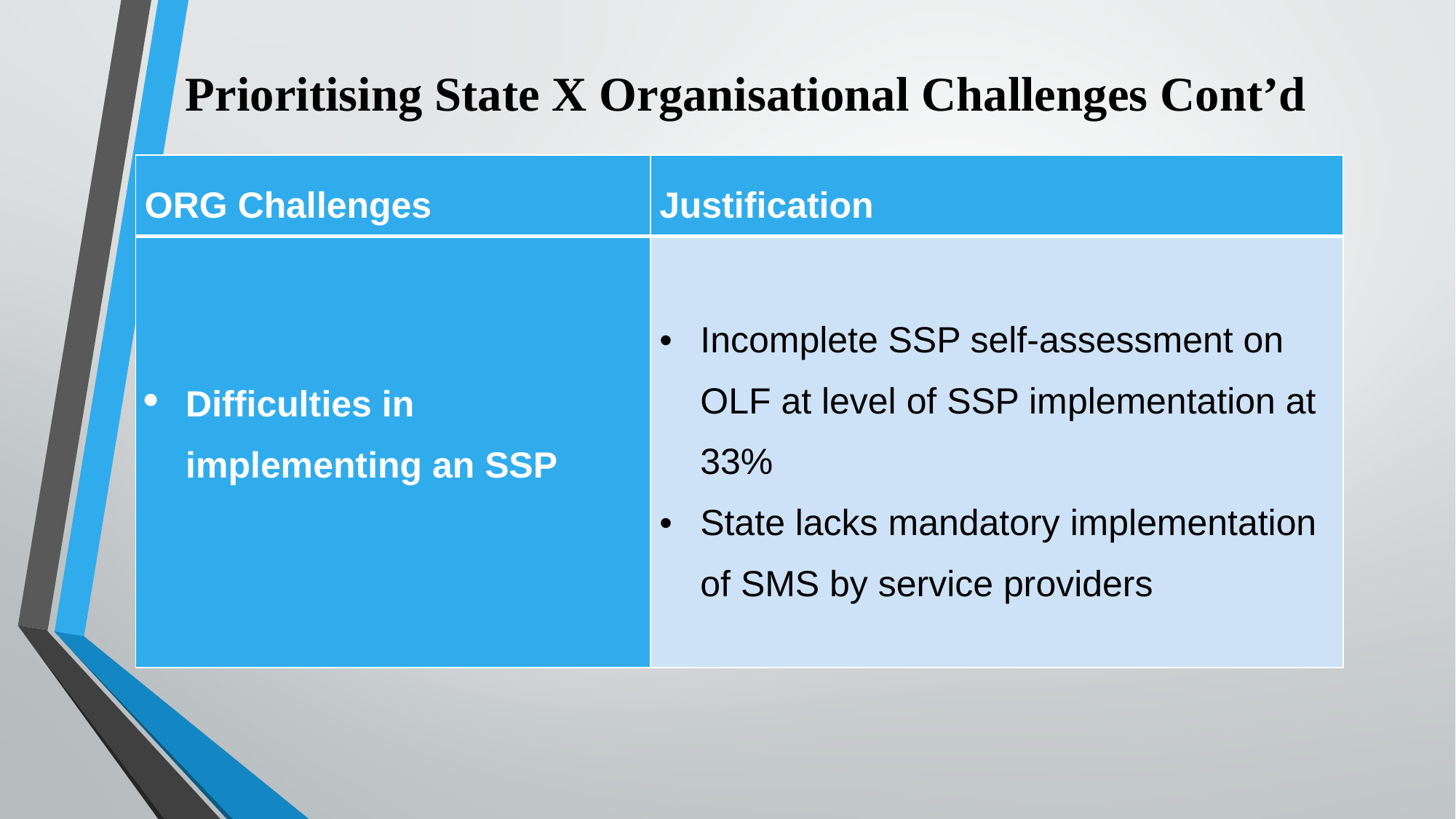

# Prioritising State X Organisational Challenges Cont’d
| ORG Challenges | Justification |
| --- | --- |
| Difficulties in implementing an SSP | Incomplete SSP self-assessment on OLF at level of SSP implementation at 33% State lacks mandatory implementation of SMS by service providers |